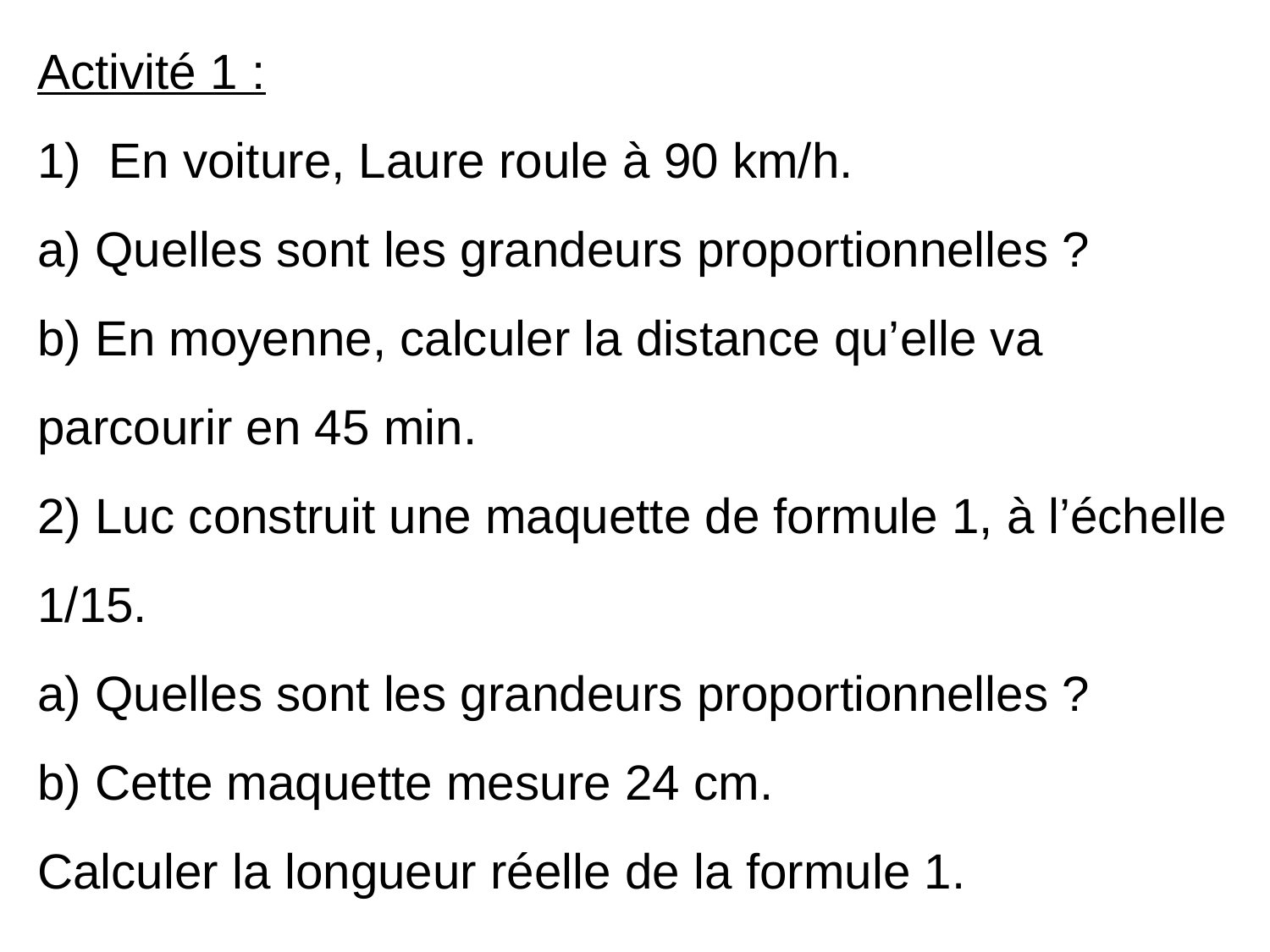

Activité 1 :
En voiture, Laure roule à 90 km/h.
a) Quelles sont les grandeurs proportionnelles ?
b) En moyenne, calculer la distance qu’elle va parcourir en 45 min.
2) Luc construit une maquette de formule 1, à l’échelle 1/15.
a) Quelles sont les grandeurs proportionnelles ?
b) Cette maquette mesure 24 cm.
Calculer la longueur réelle de la formule 1.